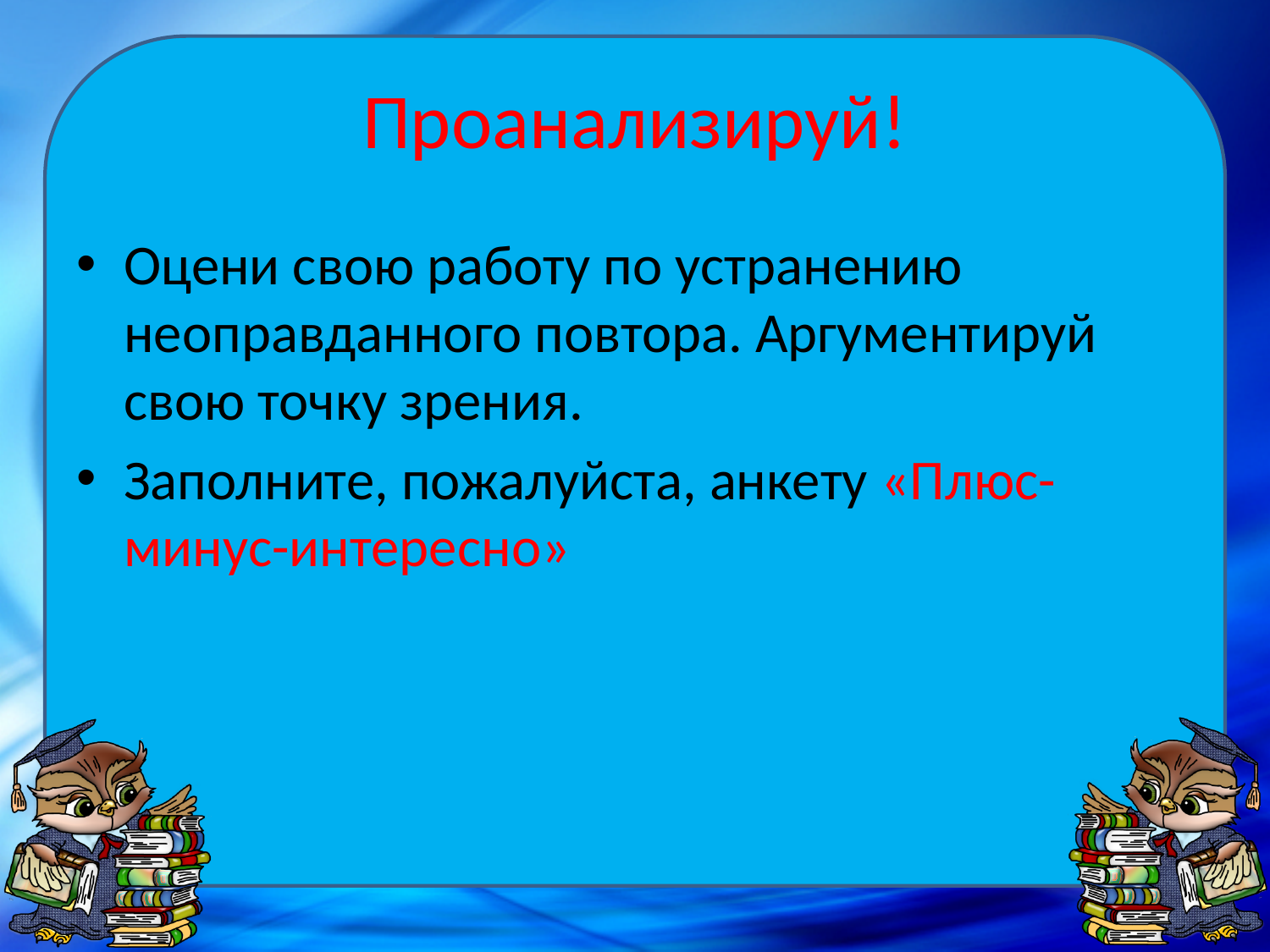

# Проанализируй!
Оцени свою работу по устранению неоправданного повтора. Аргументируй свою точку зрения.
Заполните, пожалуйста, анкету «Плюс- минус-интересно»